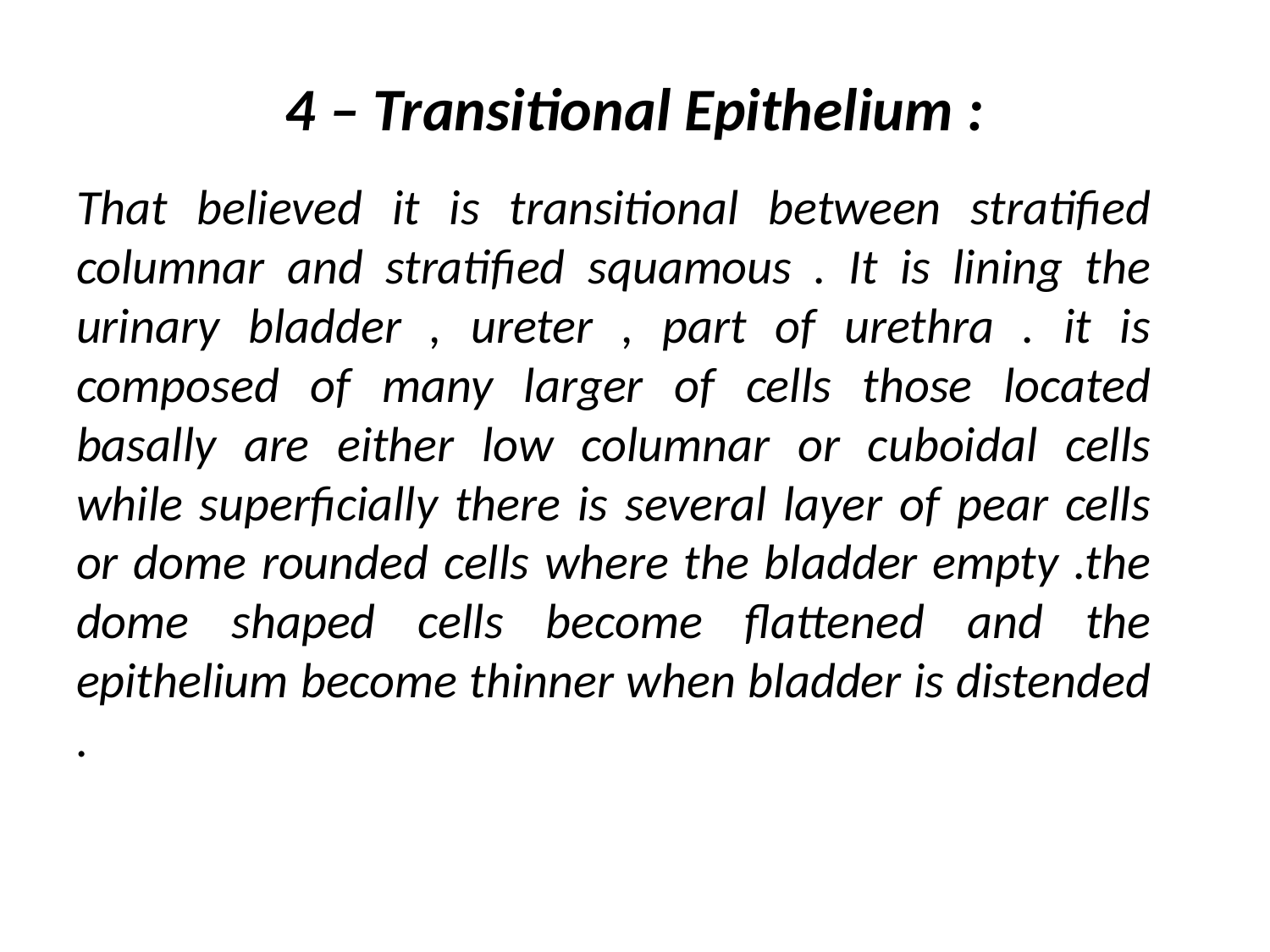

# 4 – Transitional Epithelium :
That believed it is transitional between stratified columnar and stratified squamous . It is lining the urinary bladder , ureter , part of urethra . it is composed of many larger of cells those located basally are either low columnar or cuboidal cells while superficially there is several layer of pear cells or dome rounded cells where the bladder empty .the dome shaped cells become flattened and the epithelium become thinner when bladder is distended .